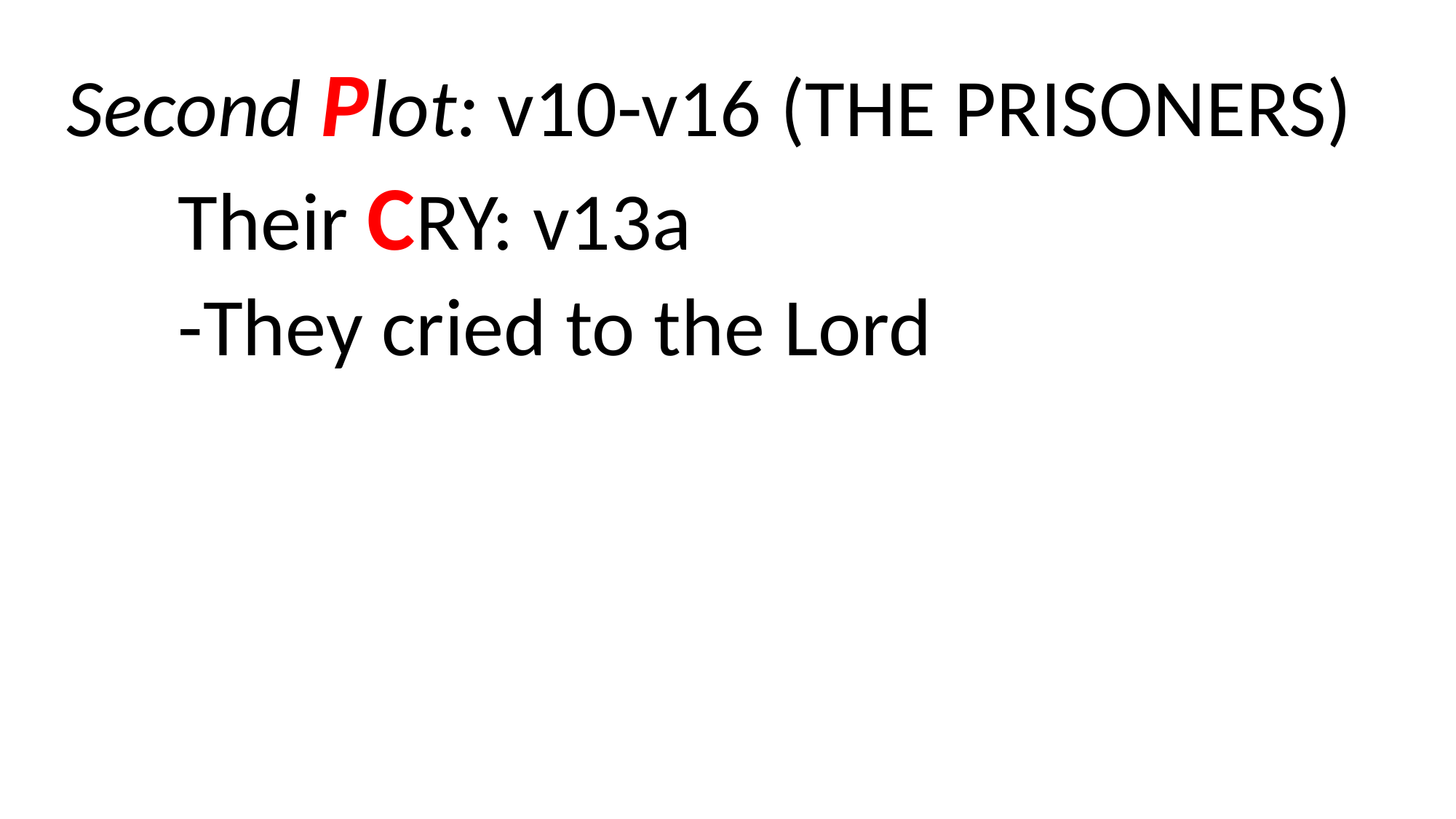

Second Plot: v10-v16 (THE PRISONERS)
      Their CRY: v13a
      -They cried to the Lord